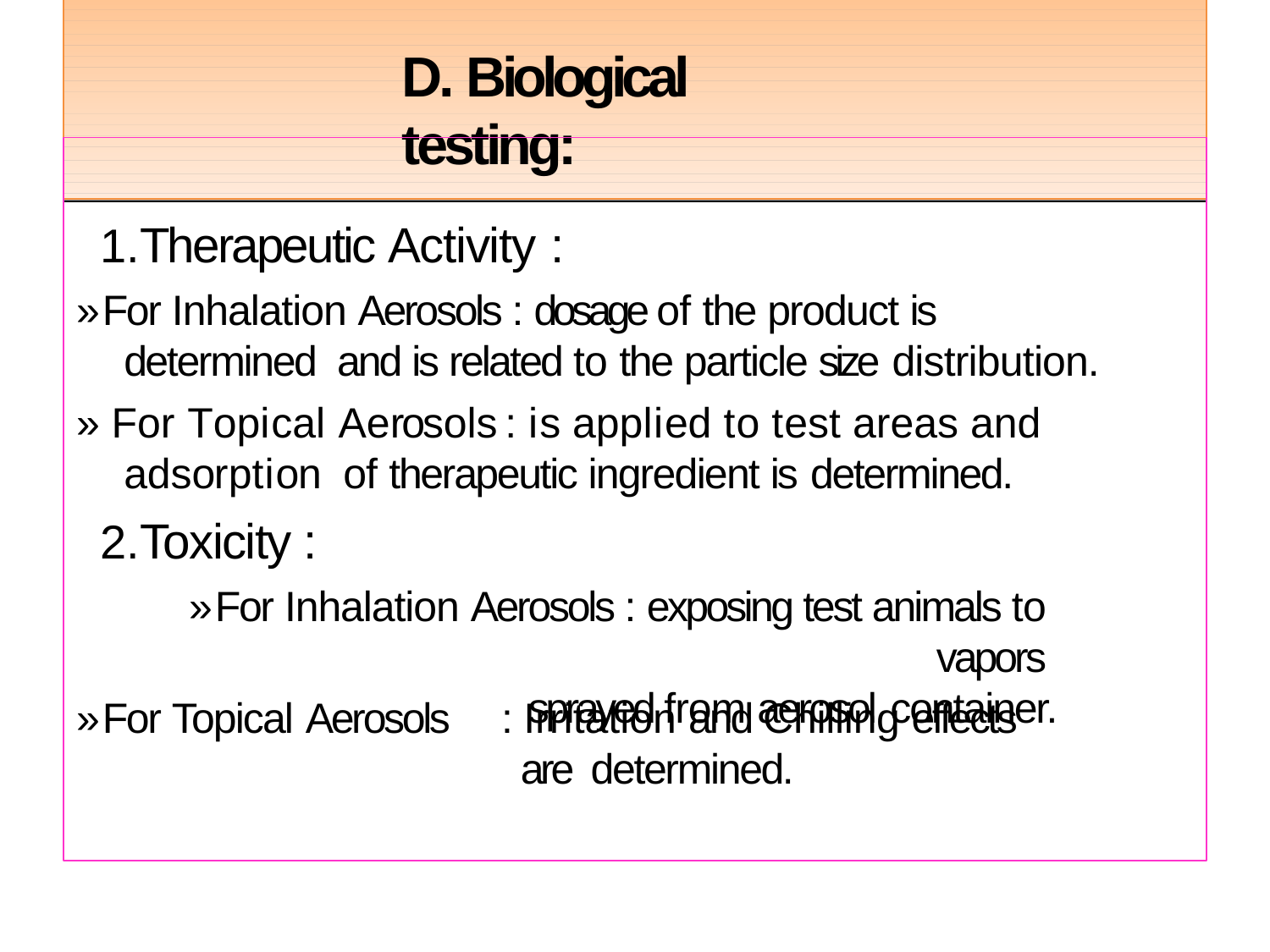

# D. Biological testing:

Therapeutic Activity :
» For Inhalation Aerosols : dosage of the product is determined  and is related to the particle size distribution.
» For Topical Aerosols	: is applied to test areas and	adsorption  of therapeutic ingredient is determined.
Toxicity :
» For Inhalation Aerosols : exposing test animals to vapors
sprayed from aerosol container.
» For Topical Aerosols
: Irritation and Chilling effects are  determined.